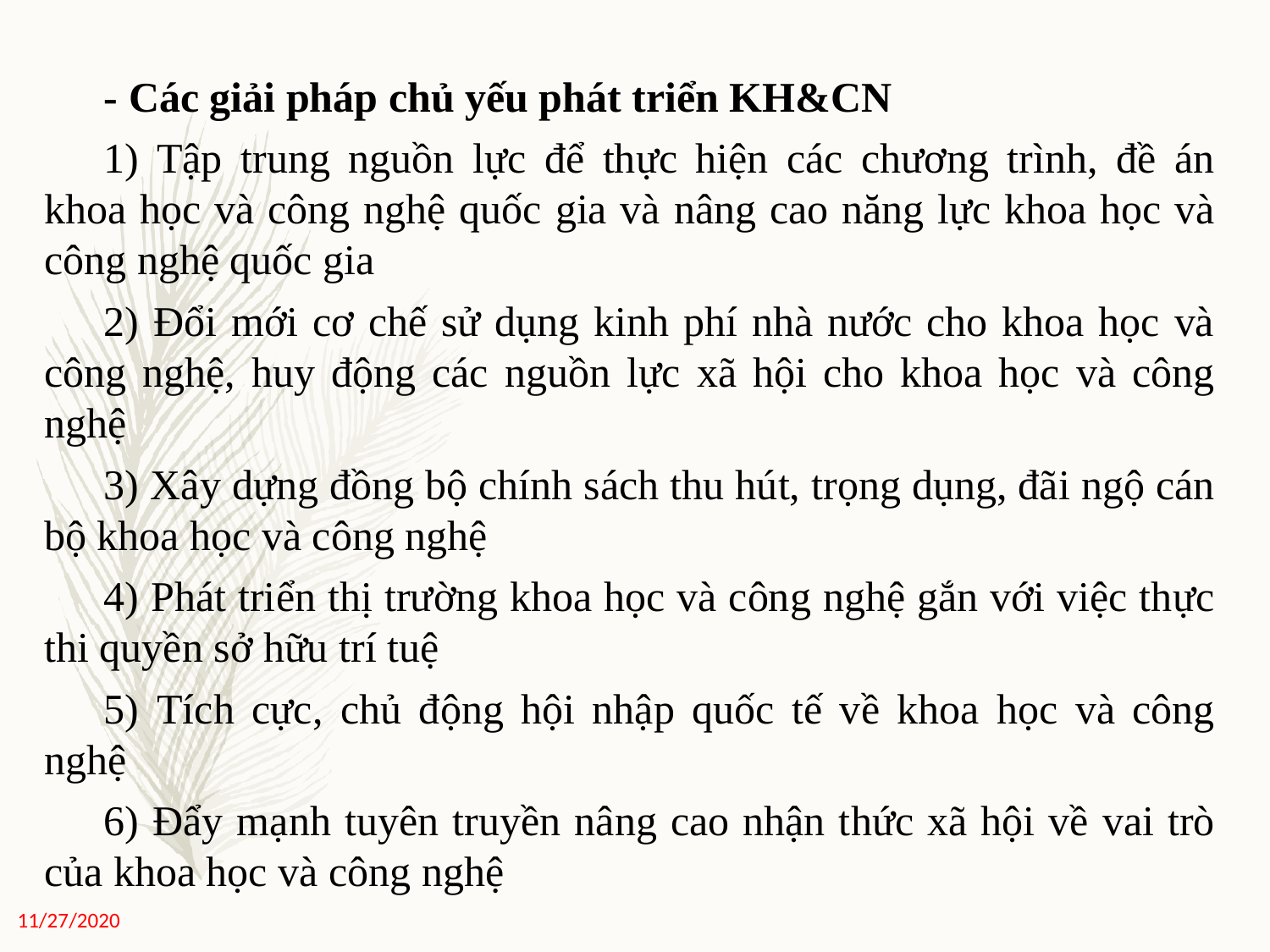

- Các giải pháp chủ yếu phát triển KH&CN
1) Tập trung nguồn lực để thực hiện các chương trình, đề án khoa học và công nghệ quốc gia và nâng cao năng lực khoa học và công nghệ quốc gia
2) Đổi mới cơ chế sử dụng kinh phí nhà nước cho khoa học và công nghệ, huy động các nguồn lực xã hội cho khoa học và công nghệ
3) Xây dựng đồng bộ chính sách thu hút, trọng dụng, đãi ngộ cán bộ khoa học và công nghệ
4) Phát triển thị trường khoa học và công nghệ gắn với việc thực thi quyền sở hữu trí tuệ
5) Tích cực, chủ động hội nhập quốc tế về khoa học và công nghệ
6) Đẩy mạnh tuyên truyền nâng cao nhận thức xã hội về vai trò của khoa học và công nghệ
11/27/2020